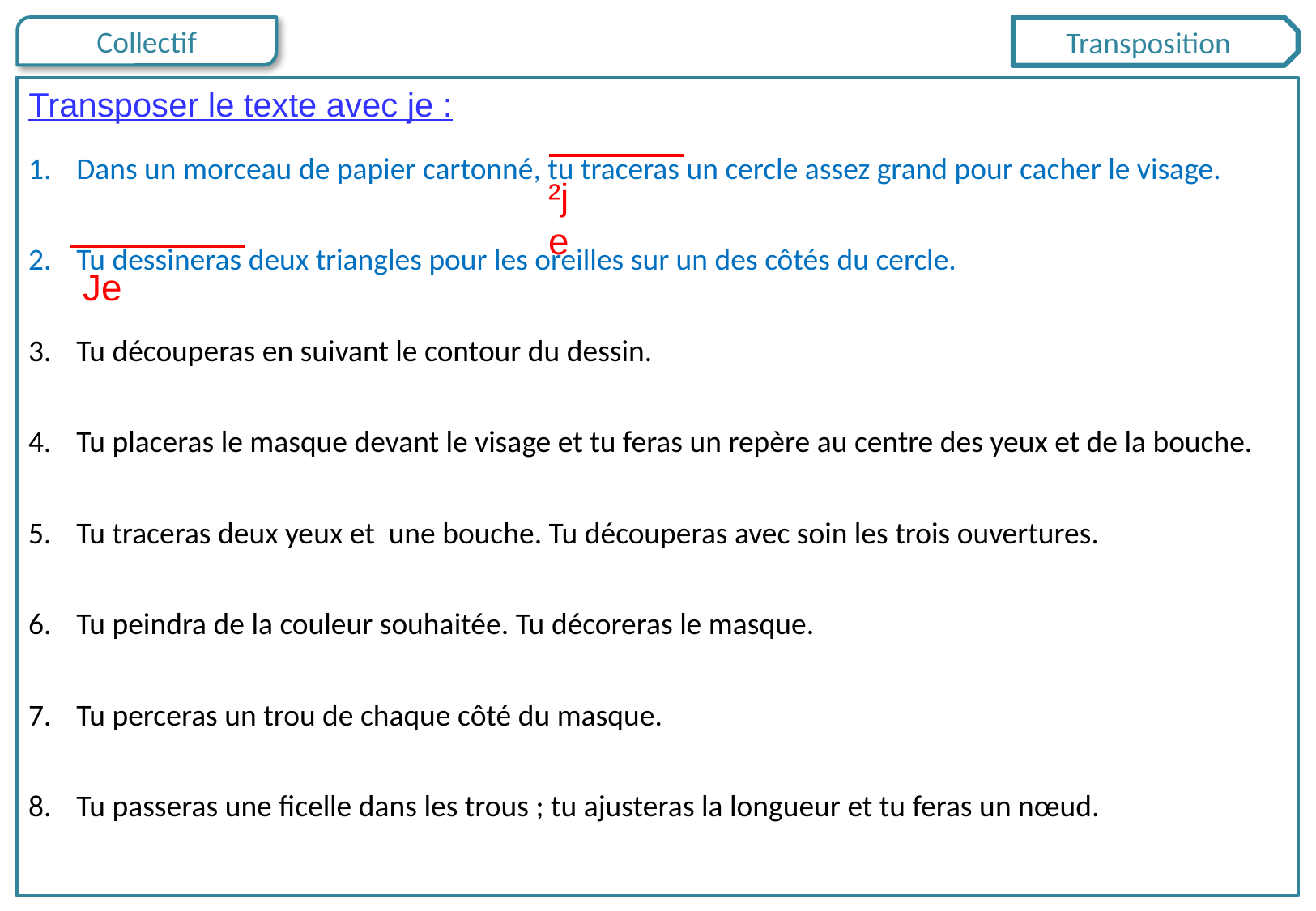

Transposition
Transposer le texte avec je :
Dans un morceau de papier cartonné, tu traceras un cercle assez grand pour cacher le visage.
Tu dessineras deux triangles pour les oreilles sur un des côtés du cercle.
Tu découperas en suivant le contour du dessin.
Tu placeras le masque devant le visage et tu feras un repère au centre des yeux et de la bouche.
Tu traceras deux yeux et  une bouche. Tu découperas avec soin les trois ouvertures.
Tu peindra de la couleur souhaitée. Tu décoreras le masque.
Tu perceras un trou de chaque côté du masque.
Tu passeras une ficelle dans les trous ; tu ajusteras la longueur et tu feras un nœud.
²je
Je